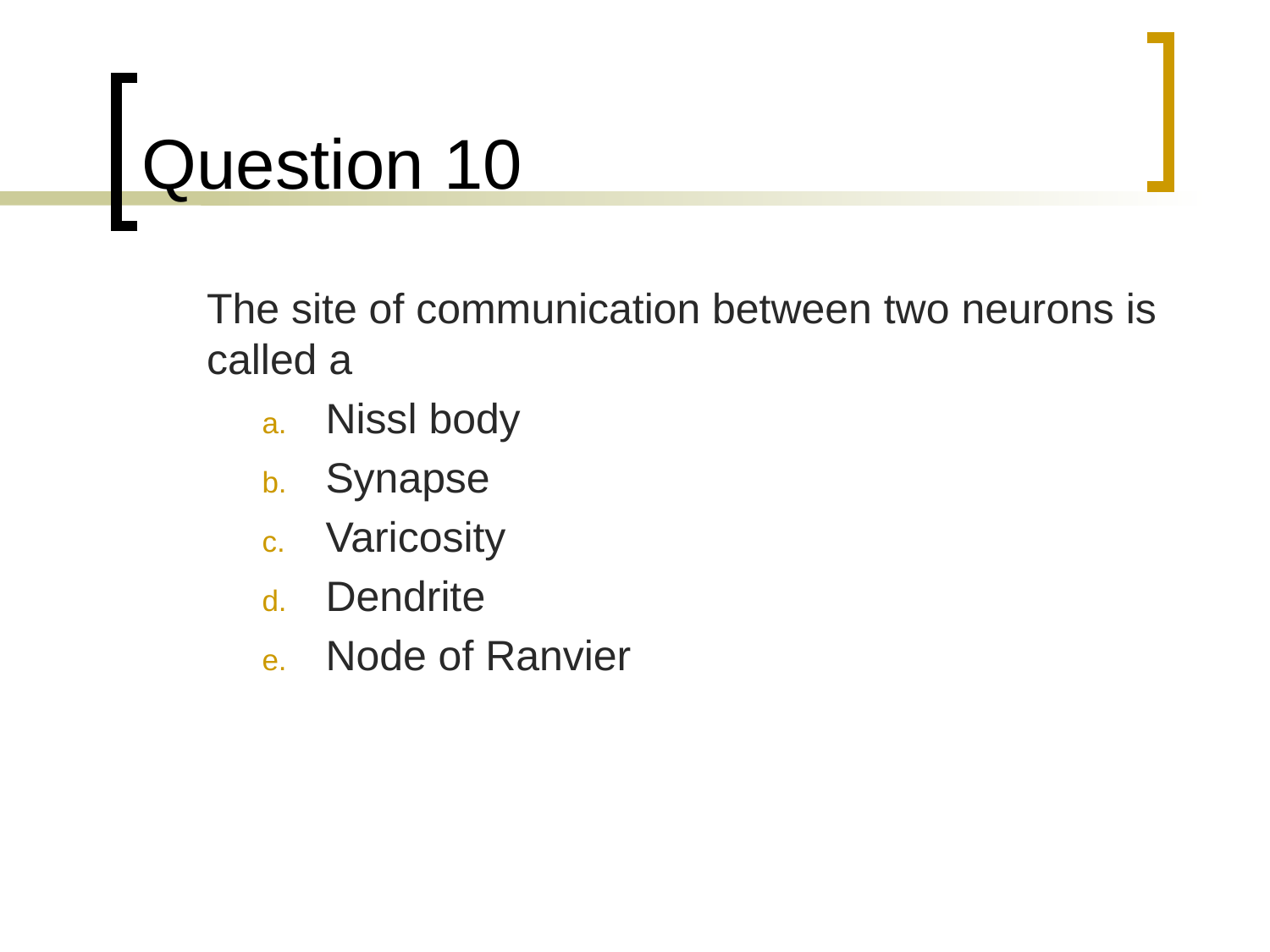

# Question 10
	The site of communication between two neurons is called a
Nissl body
Synapse
Varicosity
Dendrite
Node of Ranvier